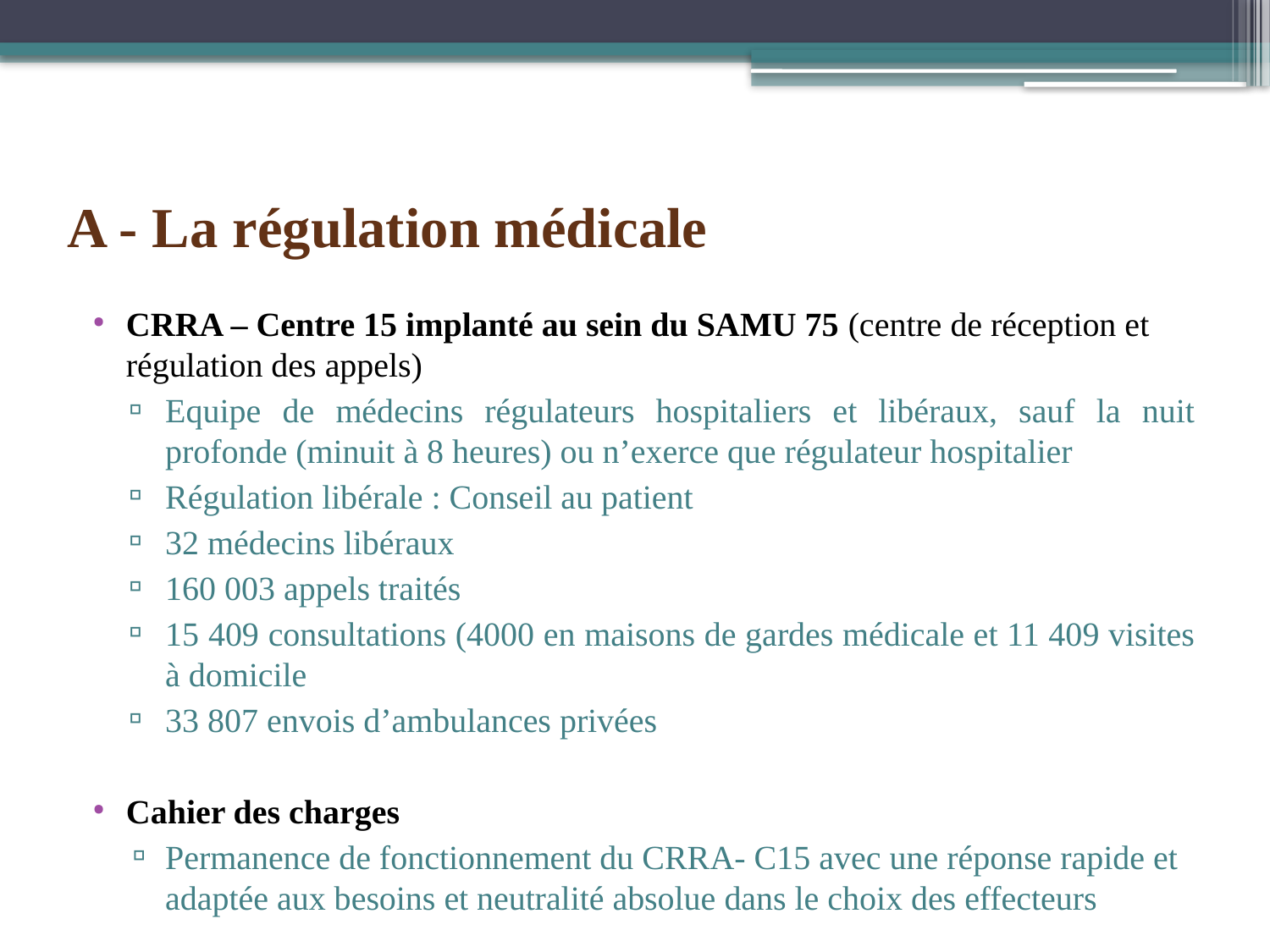

# A - La régulation médicale
CRRA – Centre 15 implanté au sein du SAMU 75 (centre de réception et régulation des appels)
Equipe de médecins régulateurs hospitaliers et libéraux, sauf la nuit profonde (minuit à 8 heures) ou n’exerce que régulateur hospitalier
Régulation libérale : Conseil au patient
32 médecins libéraux
160 003 appels traités
15 409 consultations (4000 en maisons de gardes médicale et 11 409 visites à domicile
33 807 envois d’ambulances privées

Cahier des charges
Permanence de fonctionnement du CRRA- C15 avec une réponse rapide et adaptée aux besoins et neutralité absolue dans le choix des effecteurs